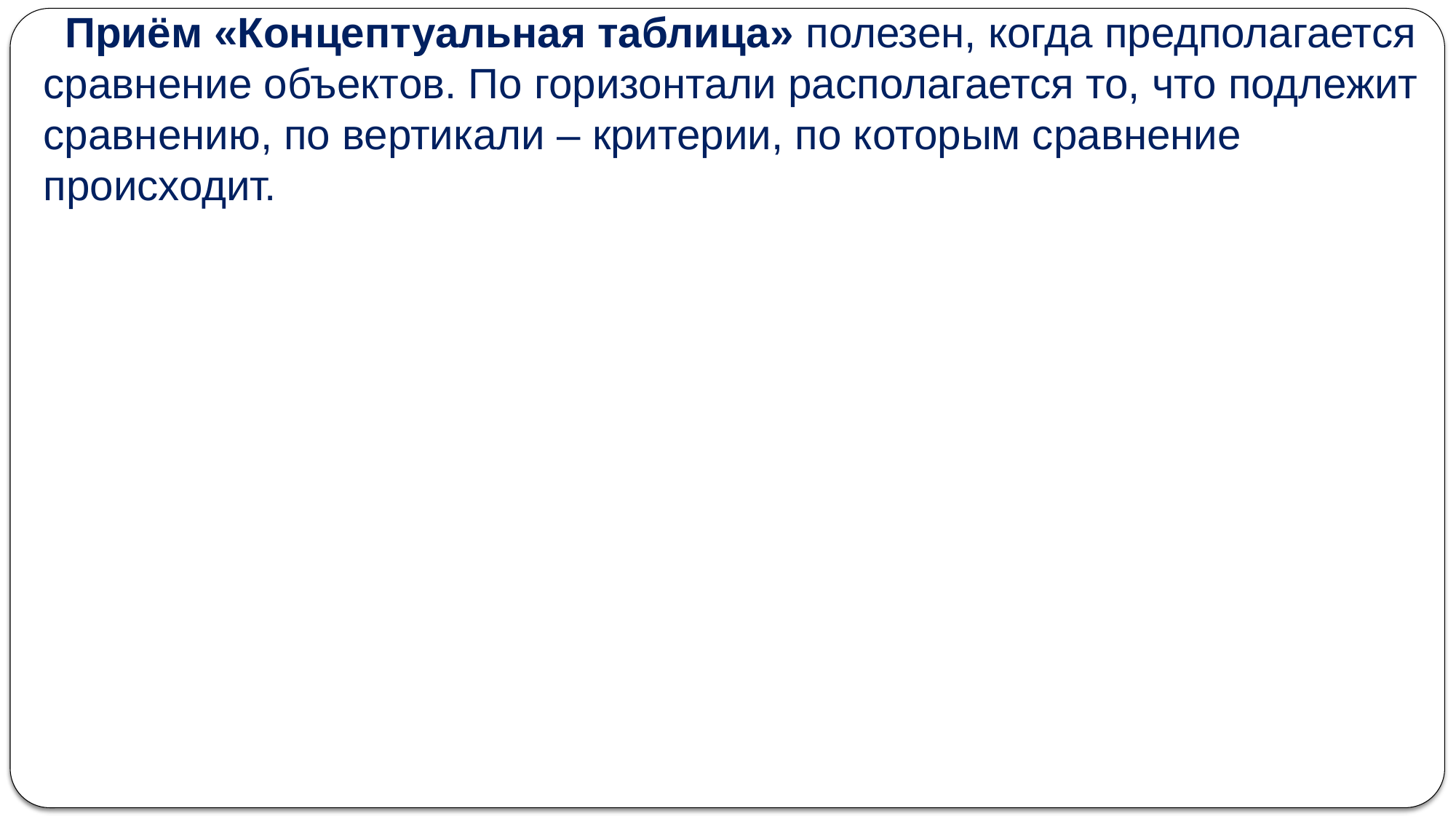

Приём «Концептуальная таблица» полезен, когда предполагается сравнение объектов. По горизонтали располагается то, что подлежит сравнению, по вертикали – критерии, по которым сравнение происходит.